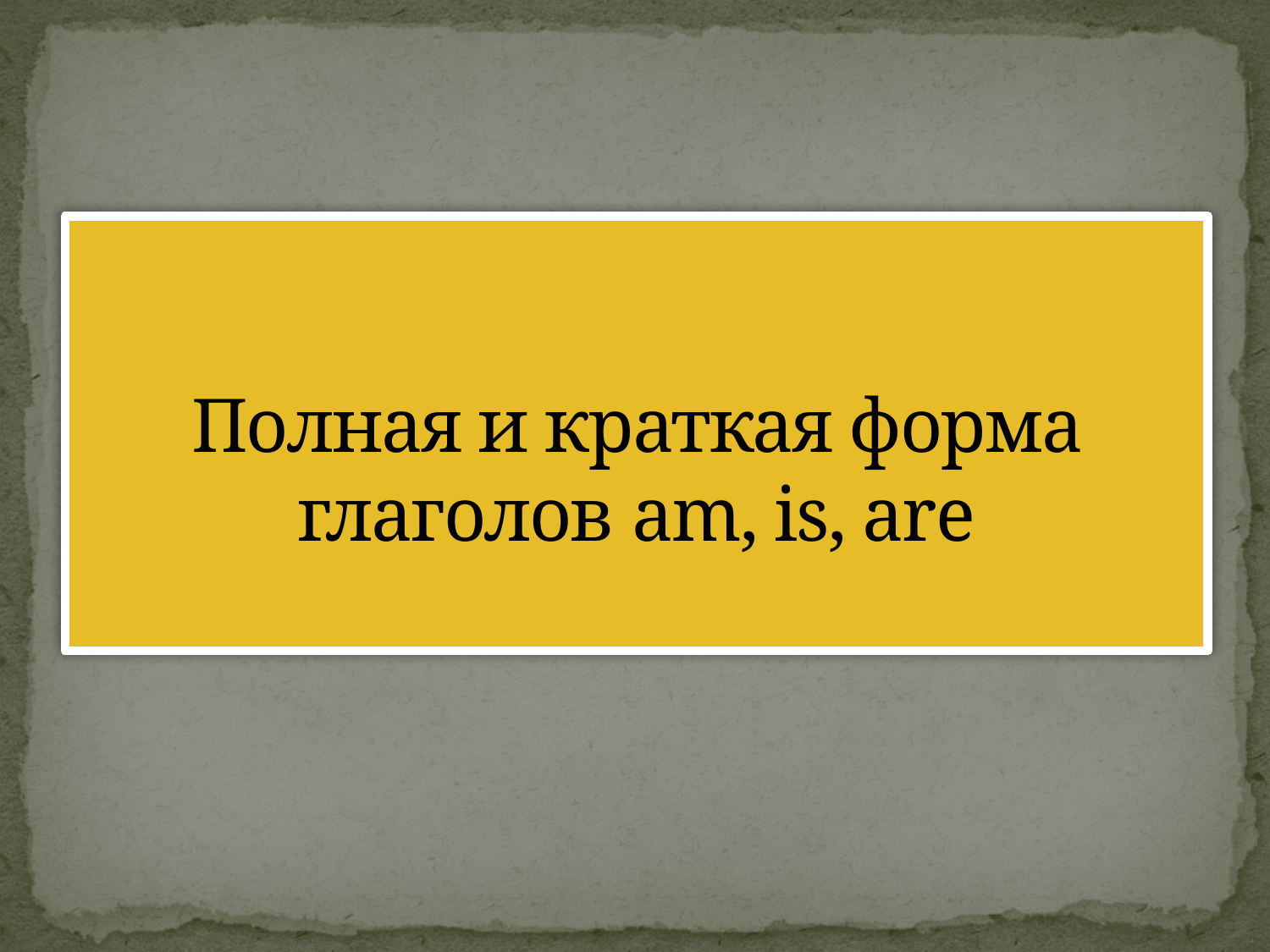

# Полная и краткая форма глаголов am, is, are